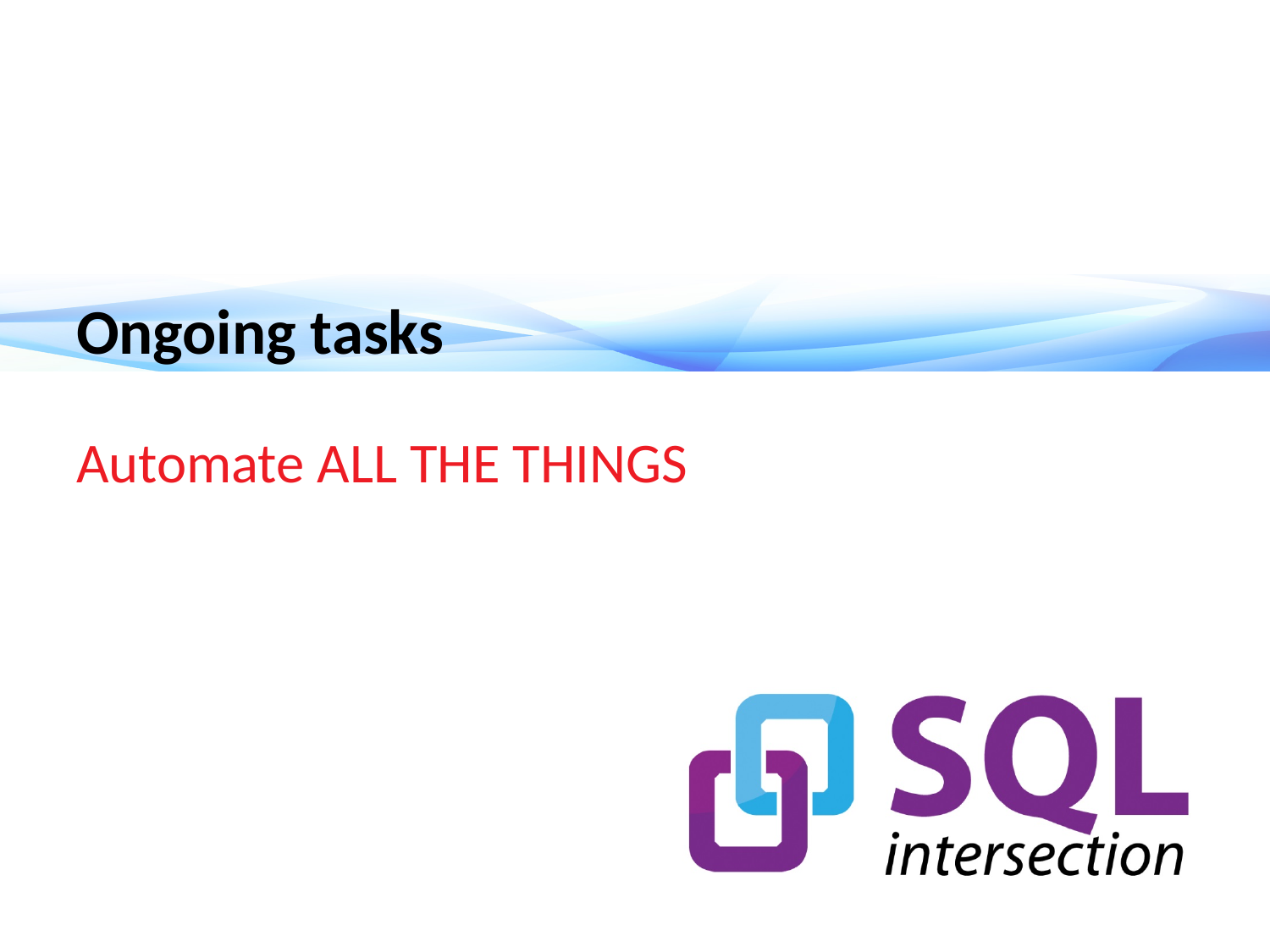

# Ongoing tasks
Automate ALL THE THINGS